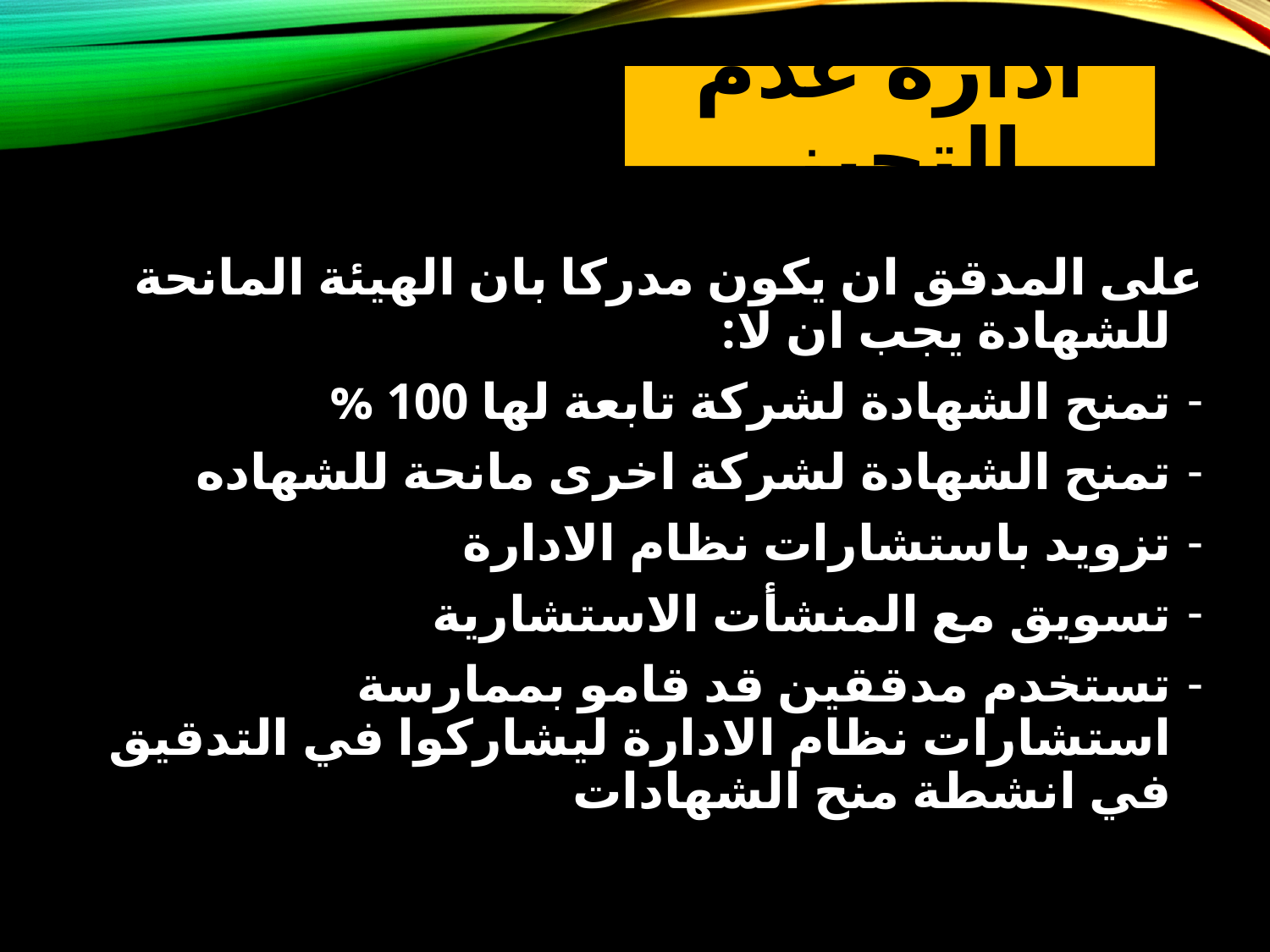

# ادارة عدم التحيز
على المدقق ان يكون مدركا بان الهيئة المانحة للشهادة يجب ان لا:
تمنح الشهادة لشركة تابعة لها 100 %
تمنح الشهادة لشركة اخرى مانحة للشهاده
تزويد باستشارات نظام الادارة
تسويق مع المنشأت الاستشارية
تستخدم مدققين قد قامو بممارسة استشارات نظام الادارة ليشاركوا في التدقيق في انشطة منح الشهادات